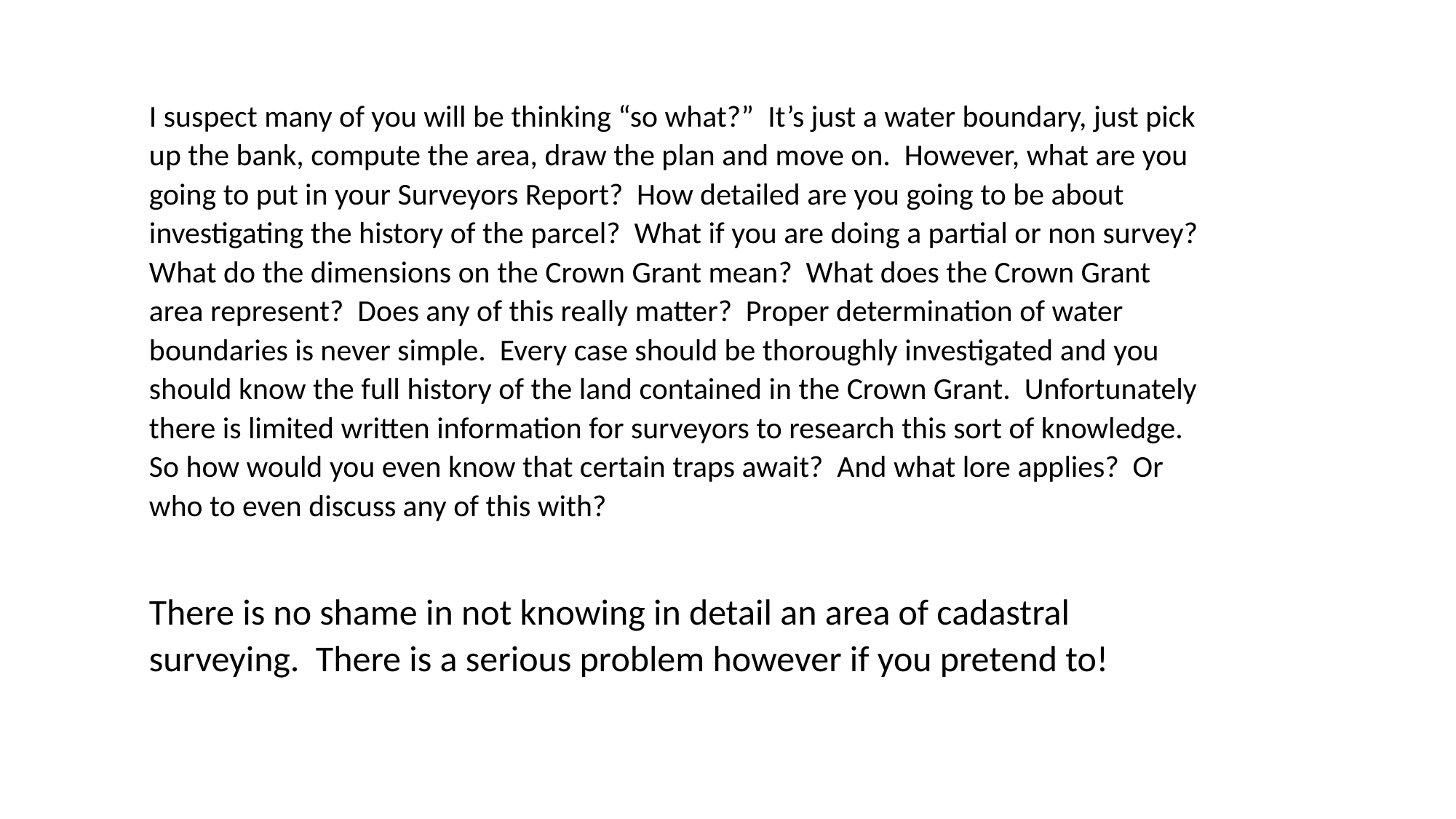

I suspect many of you will be thinking “so what?”  It’s just a water boundary, just pick up the bank, compute the area, draw the plan and move on.  However, what are you going to put in your Surveyors Report?  How detailed are you going to be about investigating the history of the parcel?  What if you are doing a partial or non survey?  What do the dimensions on the Crown Grant mean?  What does the Crown Grant area represent?  Does any of this really matter?  Proper determination of water boundaries is never simple.  Every case should be thoroughly investigated and you should know the full history of the land contained in the Crown Grant.  Unfortunately there is limited written information for surveyors to research this sort of knowledge.  So how would you even know that certain traps await?  And what lore applies?  Or who to even discuss any of this with?

There is no shame in not knowing in detail an area of cadastral surveying.  There is a serious problem however if you pretend to!